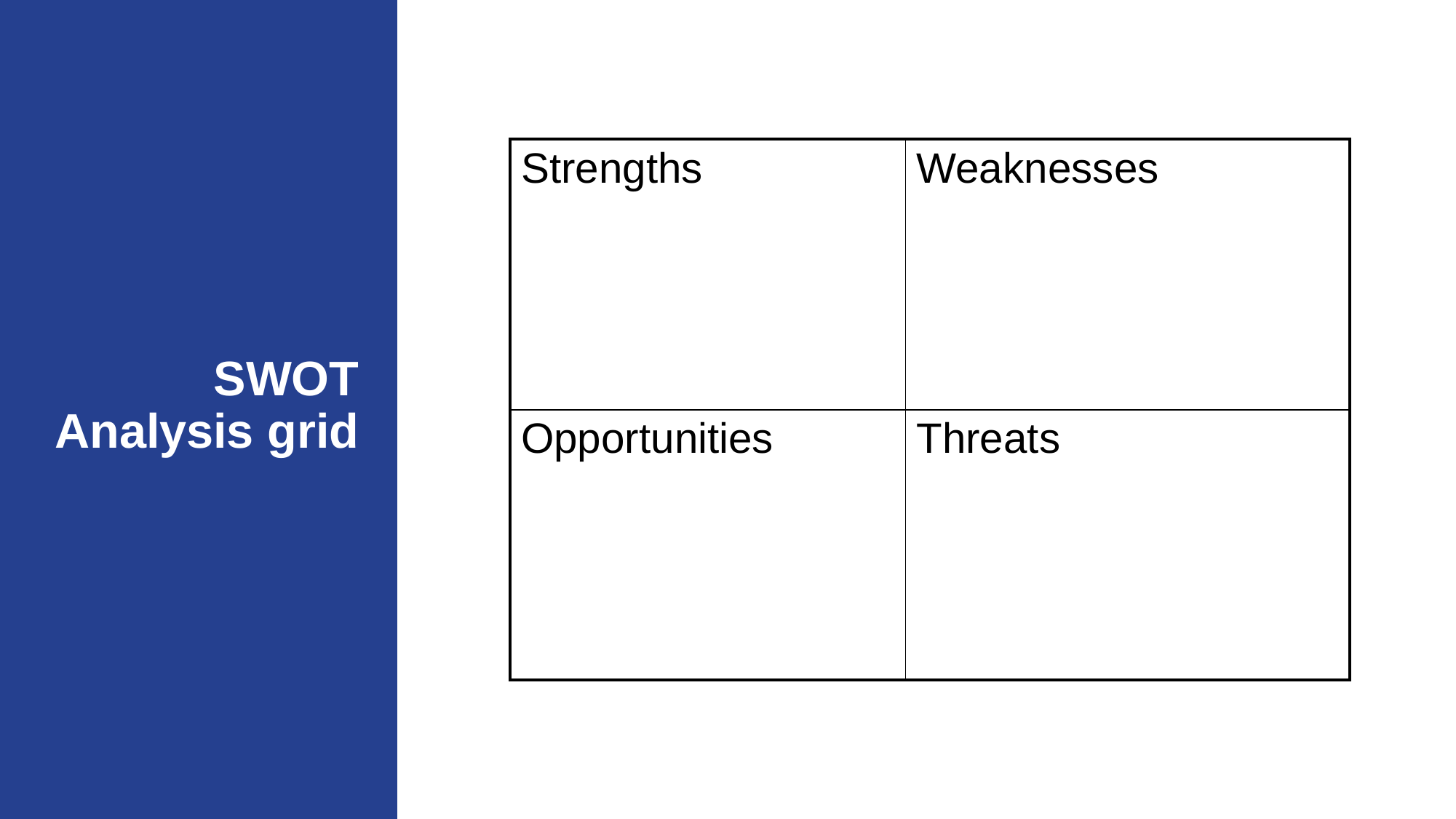

| Strengths | Weaknesses |
| --- | --- |
| Opportunities | Threats |
# SWOT Analysis grid